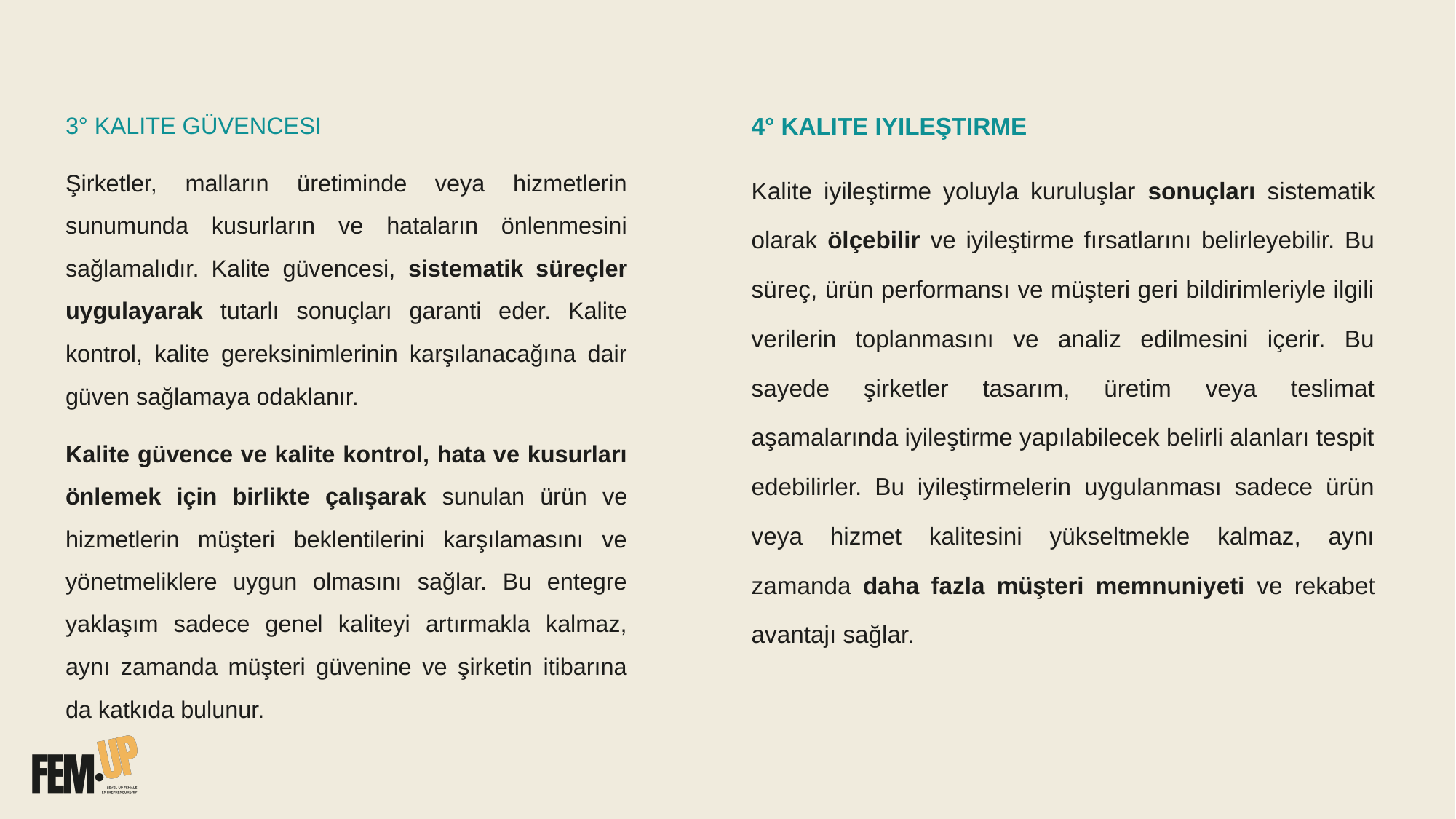

4° KALITE IYILEŞTIRME
Kalite iyileştirme yoluyla kuruluşlar sonuçları sistematik olarak ölçebilir ve iyileştirme fırsatlarını belirleyebilir. Bu süreç, ürün performansı ve müşteri geri bildirimleriyle ilgili verilerin toplanmasını ve analiz edilmesini içerir. Bu sayede şirketler tasarım, üretim veya teslimat aşamalarında iyileştirme yapılabilecek belirli alanları tespit edebilirler. Bu iyileştirmelerin uygulanması sadece ürün veya hizmet kalitesini yükseltmekle kalmaz, aynı zamanda daha fazla müşteri memnuniyeti ve rekabet avantajı sağlar.
3° KALITE GÜVENCESI
Şirketler, malların üretiminde veya hizmetlerin sunumunda kusurların ve hataların önlenmesini sağlamalıdır. Kalite güvencesi, sistematik süreçler uygulayarak tutarlı sonuçları garanti eder. Kalite kontrol, kalite gereksinimlerinin karşılanacağına dair güven sağlamaya odaklanır.
Kalite güvence ve kalite kontrol, hata ve kusurları önlemek için birlikte çalışarak sunulan ürün ve hizmetlerin müşteri beklentilerini karşılamasını ve yönetmeliklere uygun olmasını sağlar. Bu entegre yaklaşım sadece genel kaliteyi artırmakla kalmaz, aynı zamanda müşteri güvenine ve şirketin itibarına da katkıda bulunur.